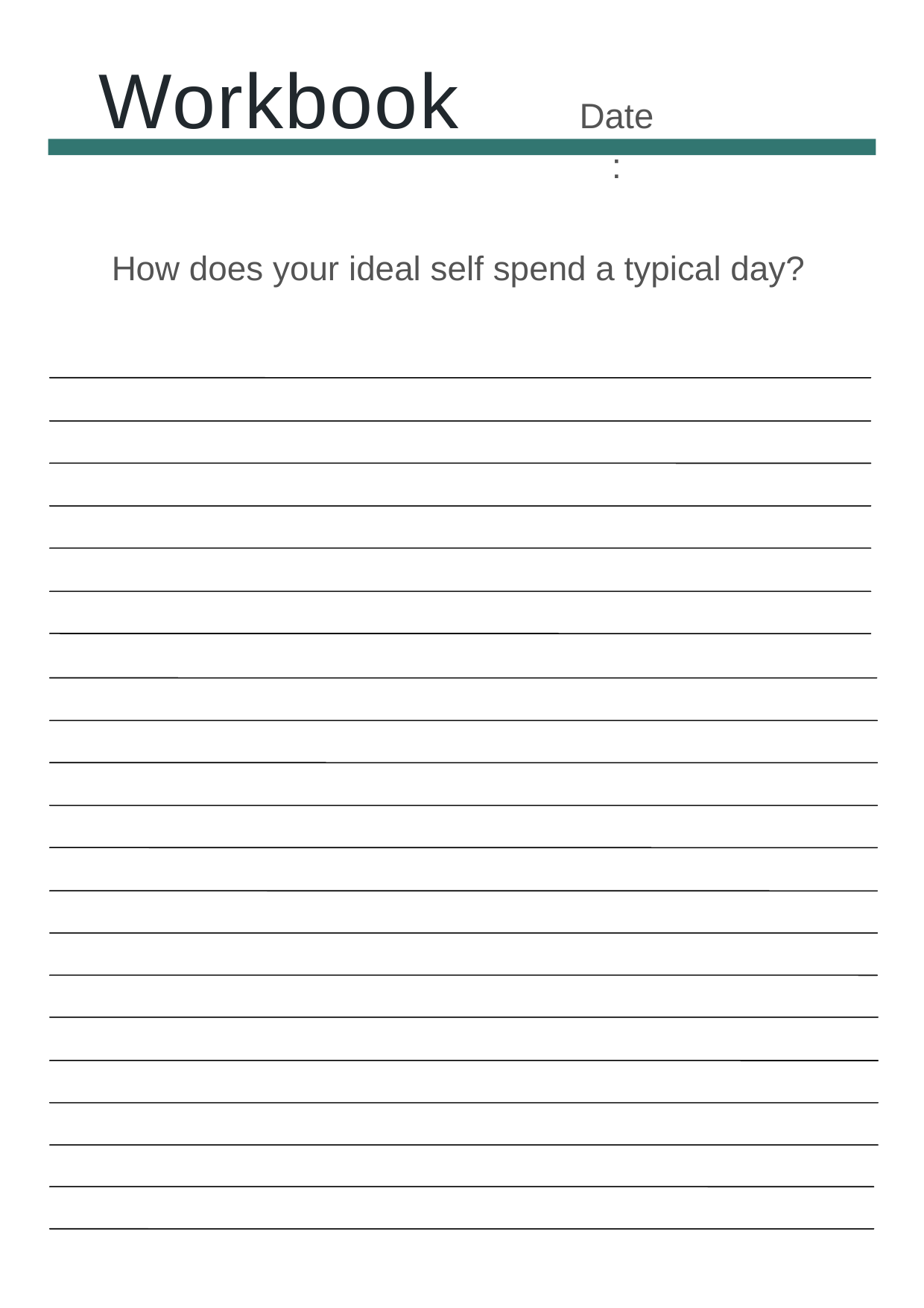

Workbook
Date:

How does your ideal self spend a typical day?